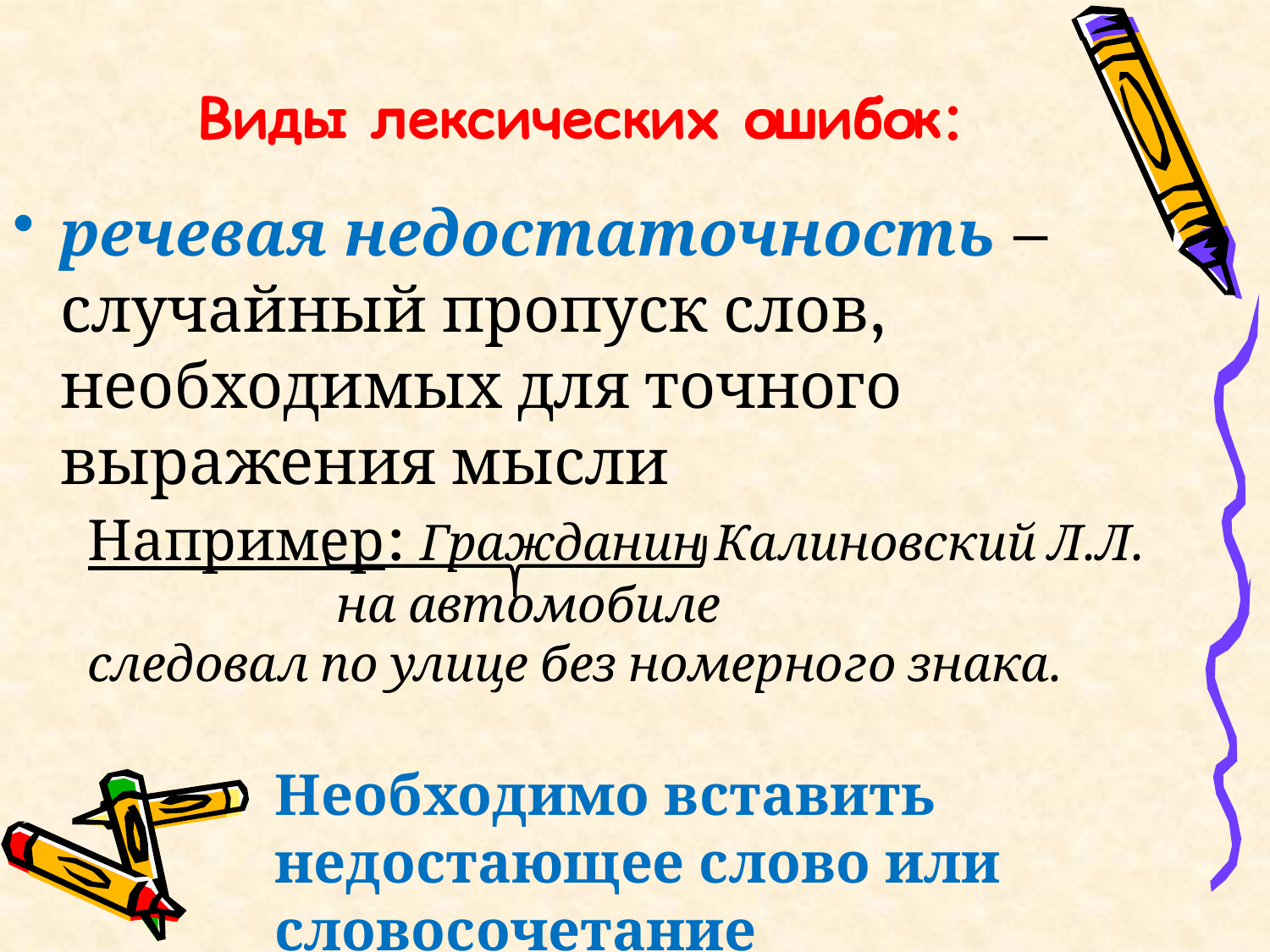

Виды лексических ошибок:
речевая недостаточность – случайный пропуск слов, необходимых для точного выражения мысли
Например: Гражданин Калиновский Л.Л.
                     на автомобиле
следовал по улице без номерного знака.

Необходимо вставить недостающее слово или словосочетание